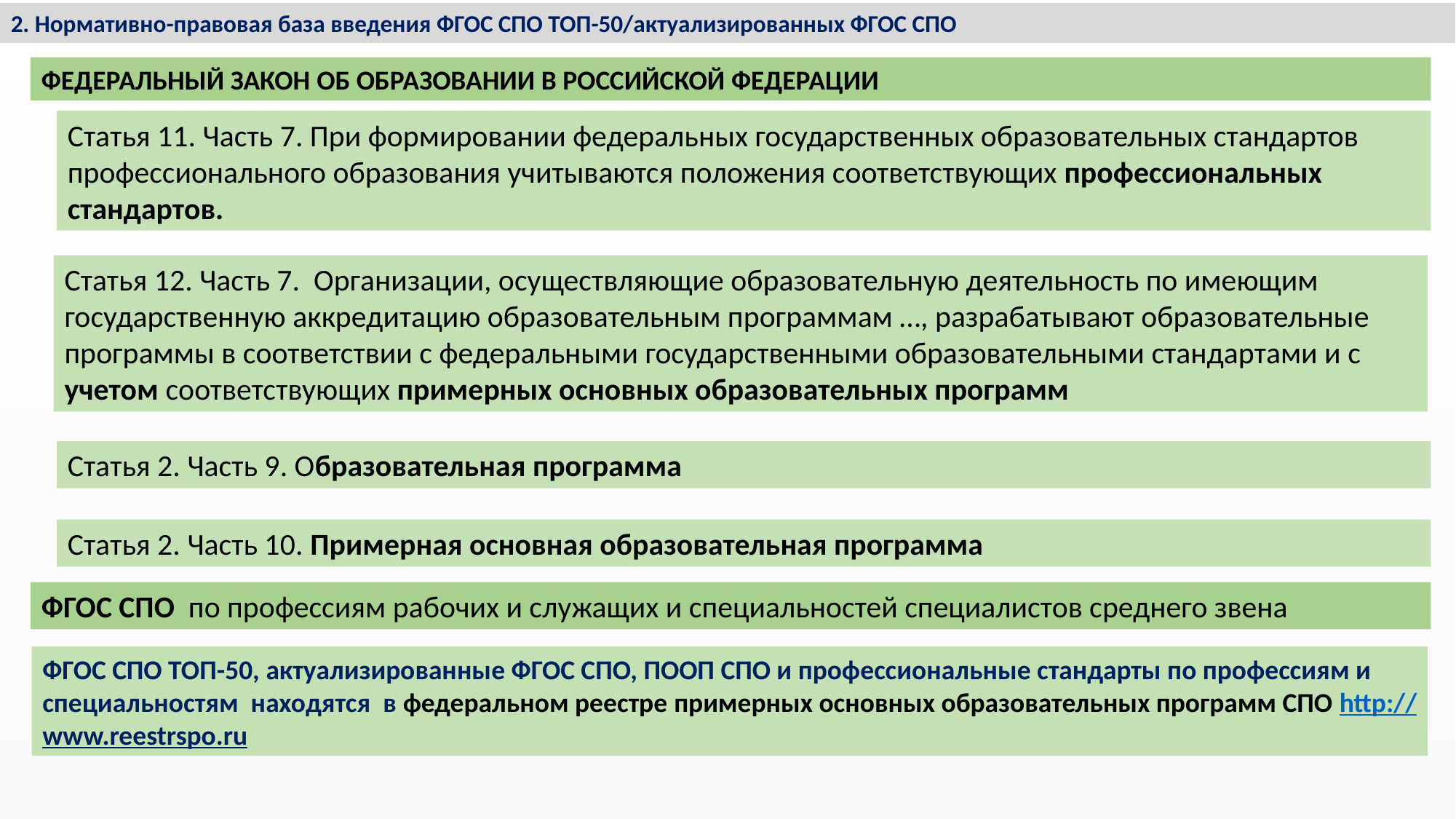

2. Нормативно-правовая база введения ФГОС СПО ТОП-50/актуализированных ФГОС СПО
ФЕДЕРАЛЬНЫЙ ЗАКОН ОБ ОБРАЗОВАНИИ В РОССИЙСКОЙ ФЕДЕРАЦИИ
Статья 11. Часть 7. При формировании федеральных государственных образовательных стандартов
профессионального образования учитываются положения соответствующих профессиональных стандартов.
Статья 12. Часть 7.  Организации, осуществляющие образовательную деятельность по имеющим государственную аккредитацию образовательным программам …, разрабатывают образовательные программы в соответствии с федеральными государственными образовательными стандартами и с учетом соответствующих примерных основных образовательных программ
Статья 2. Часть 9. Образовательная программа
Статья 2. Часть 10. Примерная основная образовательная программа
ФГОС СПО  по профессиям рабочих и служащих и специальностей специалистов среднего звена
ФГОС СПО ТОП-50, актуализированные ФГОС СПО, ПООП СПО и профессиональные стандарты по профессиям и специальностям  находятся  в федеральном реестре примерных основных образовательных программ СПО http://www.reestrspo.ru